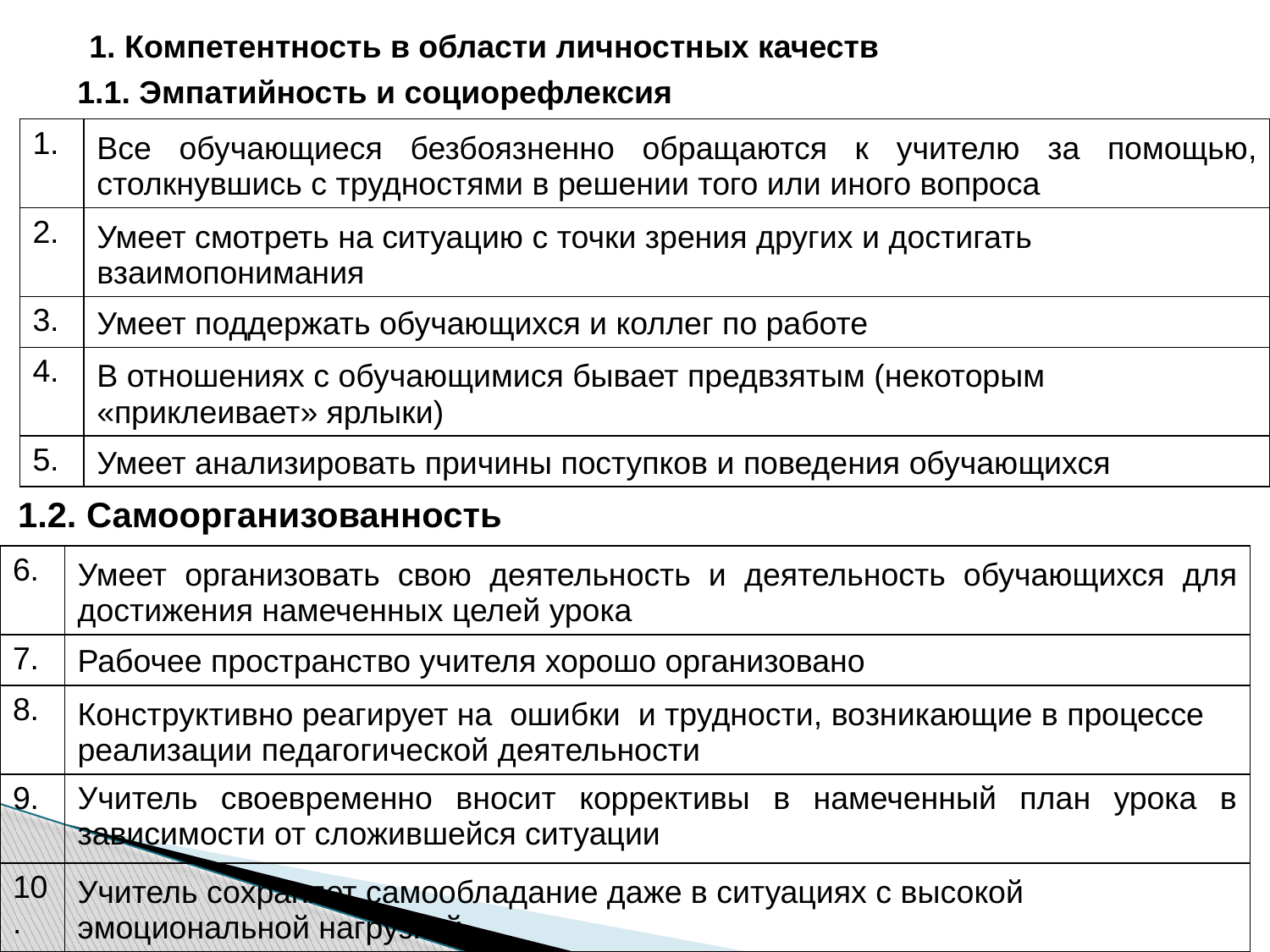

1. Компетентность в области личностных качеств
1.1. Эмпатийность и социорефлексия
| 1. | Все обучающиеся безбоязненно обращаются к учителю за помощью, столкнувшись с трудностями в решении того или иного вопроса |
| --- | --- |
| 2. | Умеет смотреть на ситуацию с точки зрения других и достигать взаимопонимания |
| 3. | Умеет поддержать обучающихся и коллег по работе |
| 4. | В отношениях с обучающимися бывает предвзятым (некоторым «приклеивает» ярлыки) |
| 5. | Умеет анализировать причины поступков и поведения обучающихся |
1.2. Самоорганизованность
| 6. | Умеет организовать свою деятельность и деятельность обучающихся для достижения намеченных целей урока |
| --- | --- |
| 7. | Рабочее пространство учителя хорошо организовано |
| 8. | Конструктивно реагирует на ошибки и трудности, возникающие в процессе реализации педагогической деятельности |
| 9. | Учитель своевременно вносит коррективы в намеченный план урока в зависимости от сложившейся ситуации |
| 10. | Учитель сохраняет самообладание даже в ситуациях с высокой эмоциональной нагрузкой |